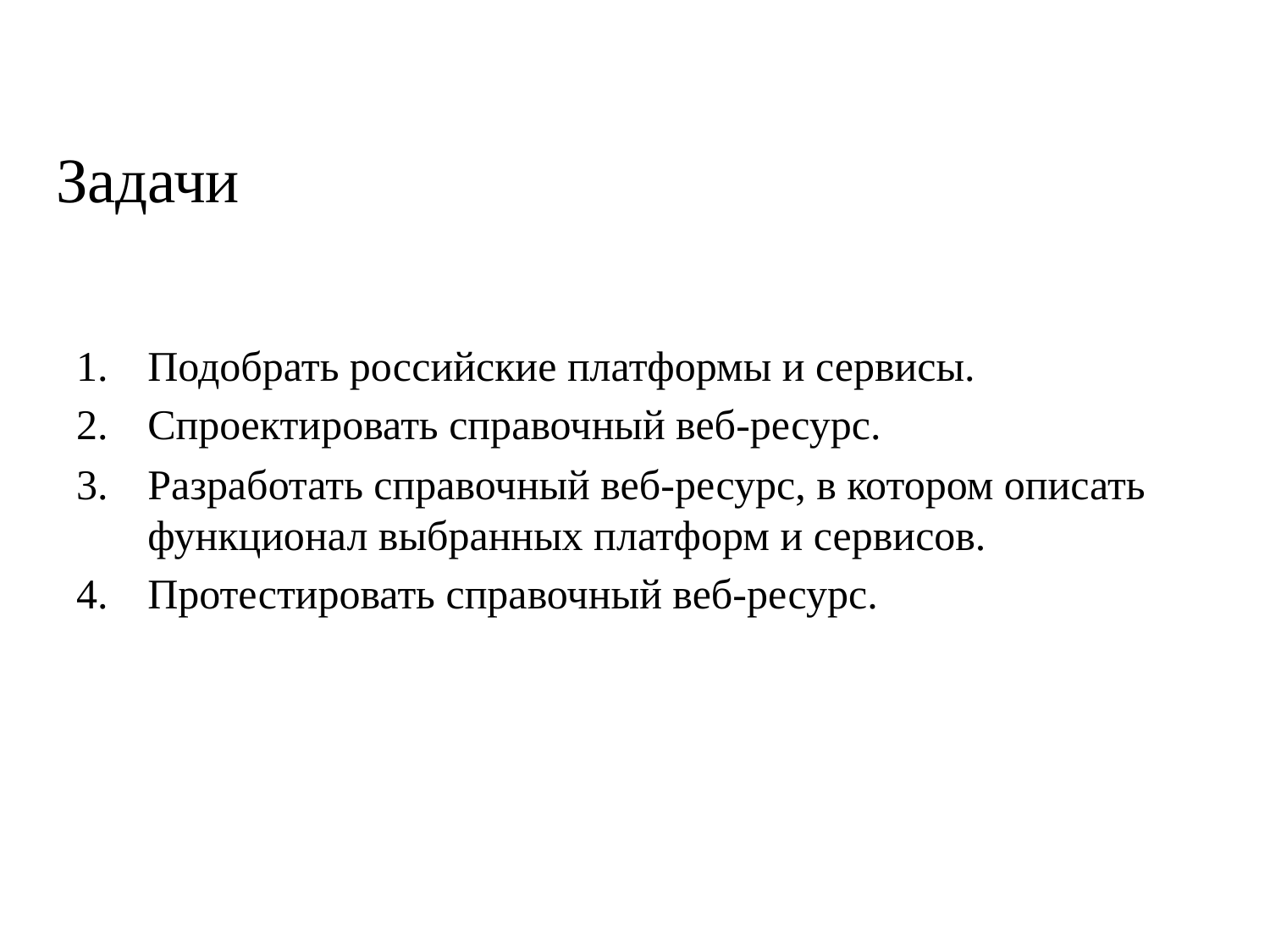

Задачи
Подобрать российские платформы и сервисы.
Спроектировать справочный веб-ресурс.
Разработать справочный веб-ресурс, в котором описать функционал выбранных платформ и сервисов.
Протестировать справочный веб-ресурс.